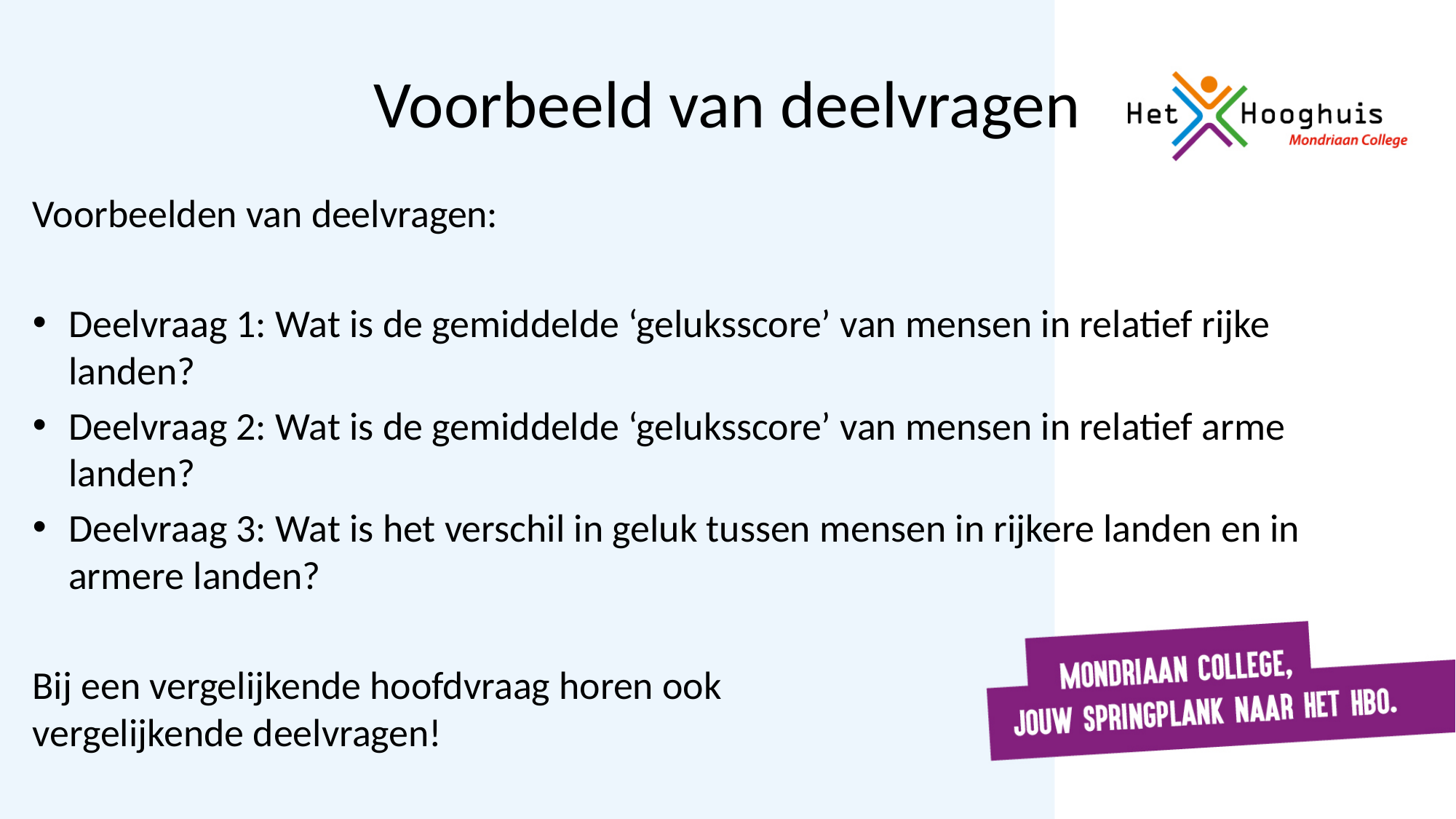

# Voorbeeld van deelvragen
Voorbeelden van deelvragen:

Deelvraag 1: Wat is de gemiddelde ‘geluksscore’ van mensen in relatief rijke landen?
Deelvraag 2: Wat is de gemiddelde ‘geluksscore’ van mensen in relatief arme landen?
Deelvraag 3: Wat is het verschil in geluk tussen mensen in rijkere landen en in armere landen?

Bij een vergelijkende hoofdvraag horen ook
vergelijkende deelvragen!